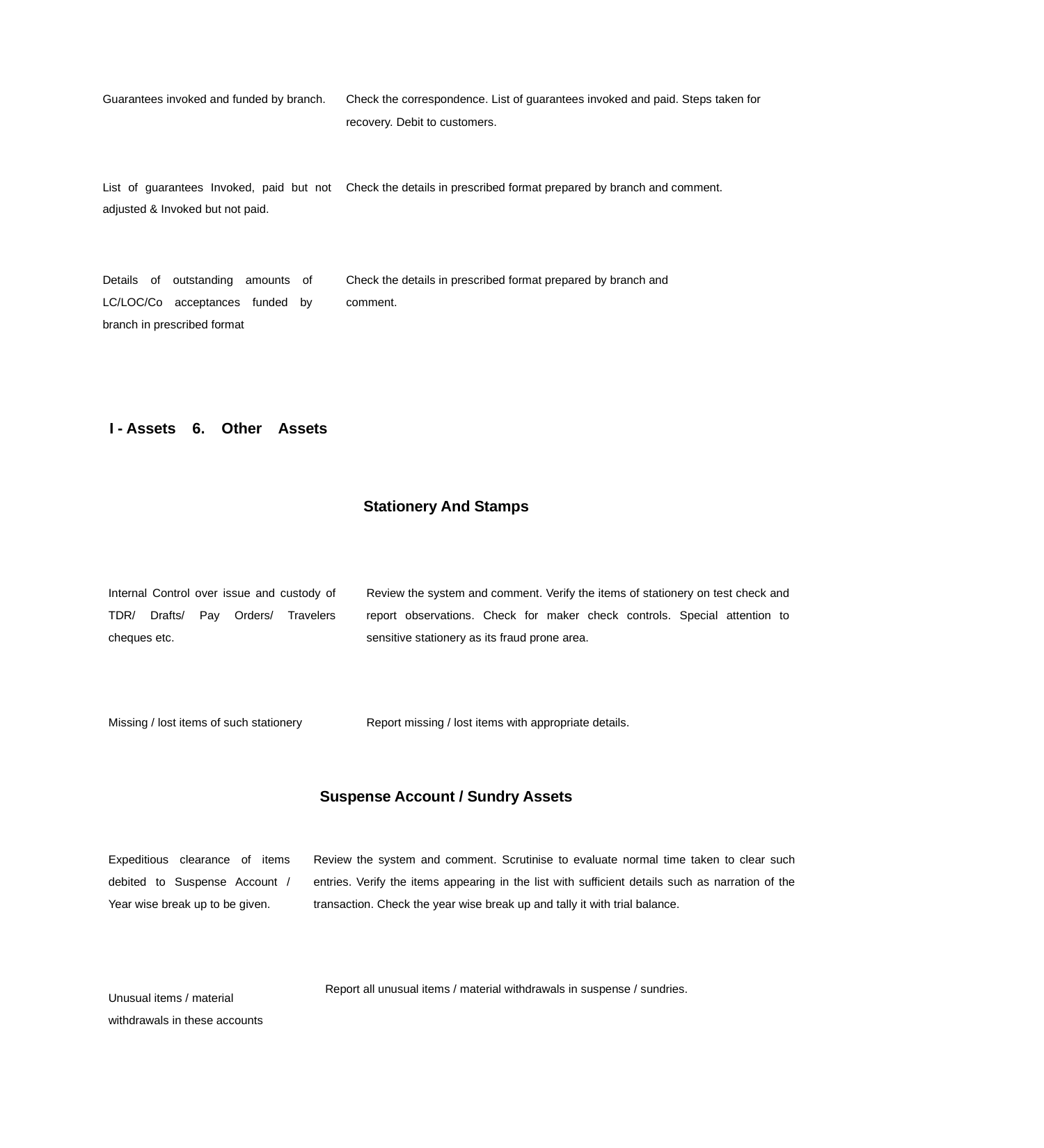

| Guarantees invoked and funded by branch. | Check the correspondence. List of guarantees invoked and paid. Steps taken for recovery. Debit to customers. |
| --- | --- |
| List of guarantees Invoked, paid but not adjusted & Invoked but not paid. | Check the details in prescribed format prepared by branch and comment. |
| Details of outstanding amounts of LC/LOC/Co acceptances funded by branch in prescribed format | Check the details in prescribed format prepared by branch and comment. |
I - Assets    6.    Other    Assets
| Stationery And Stamps |  |  |
| --- | --- | --- |
| Internal Control over issue and custody of TDR/ Drafts/ Pay Orders/ Travelers cheques etc. |  | Review the system and comment. Verify the items of stationery on test check and report observations. Check for maker check controls. Special attention to sensitive stationery as its fraud prone area. |
| Missing / lost items of such stationery |  | Report missing / lost items with appropriate details. |
| Suspense Account / Sundry Assets |  |  |
| Expeditious clearance of items debited to Suspense Account / Year wise break up to be given. | Review the system and comment. Scrutinise to evaluate normal time taken to clear such entries. Verify the items appearing in the list with sufficient details such as narration of the transaction. Check the year wise break up and tally it with trial balance. |  |
| Unusual items / material withdrawals in these accounts | Report all unusual items / material withdrawals in suspense / sundries. |  |